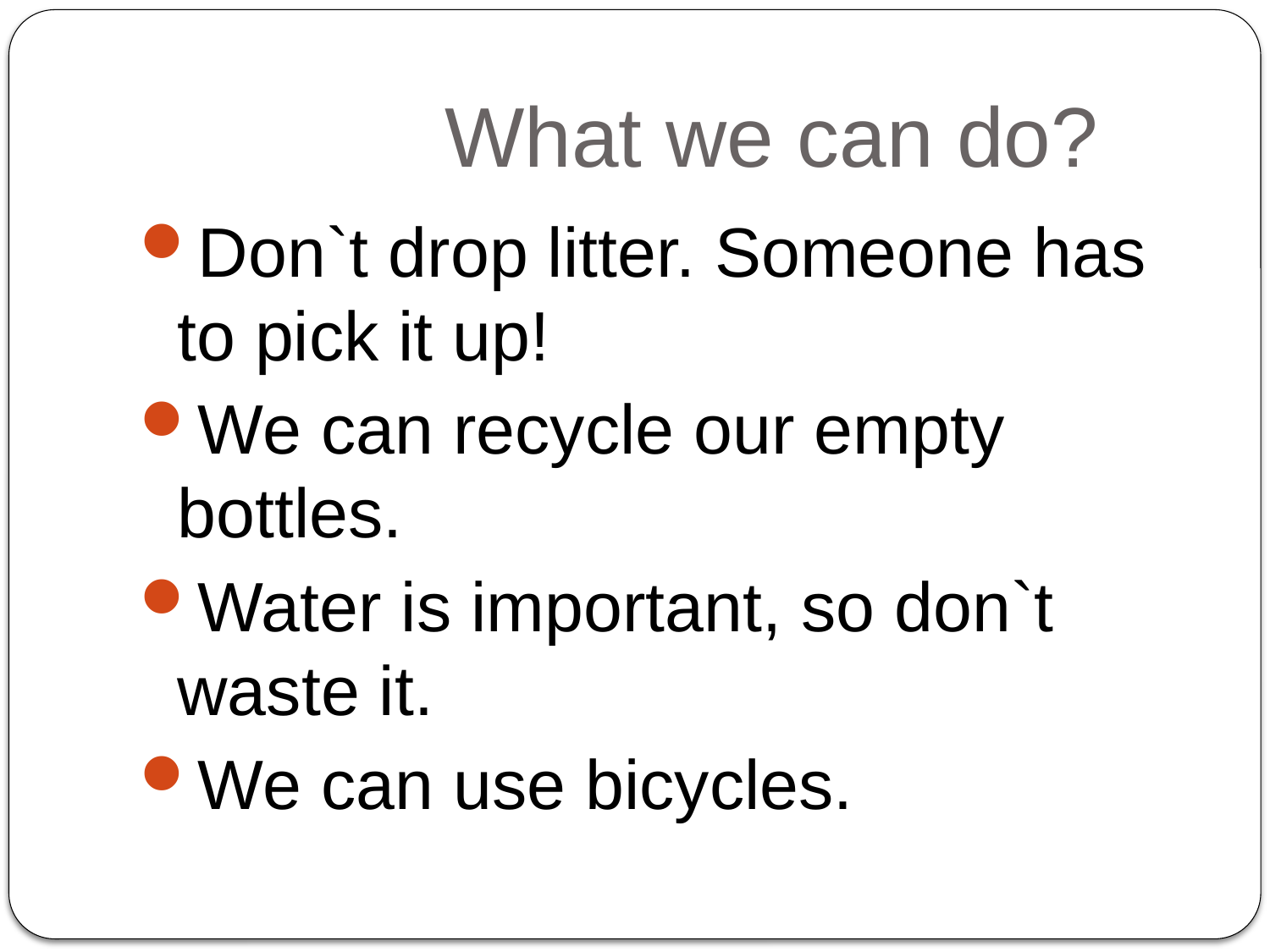

# What we can do?
Don`t drop litter. Someone has to pick it up!
We can recycle our empty bottles.
Water is important, so don`t waste it.
We can use bicycles.